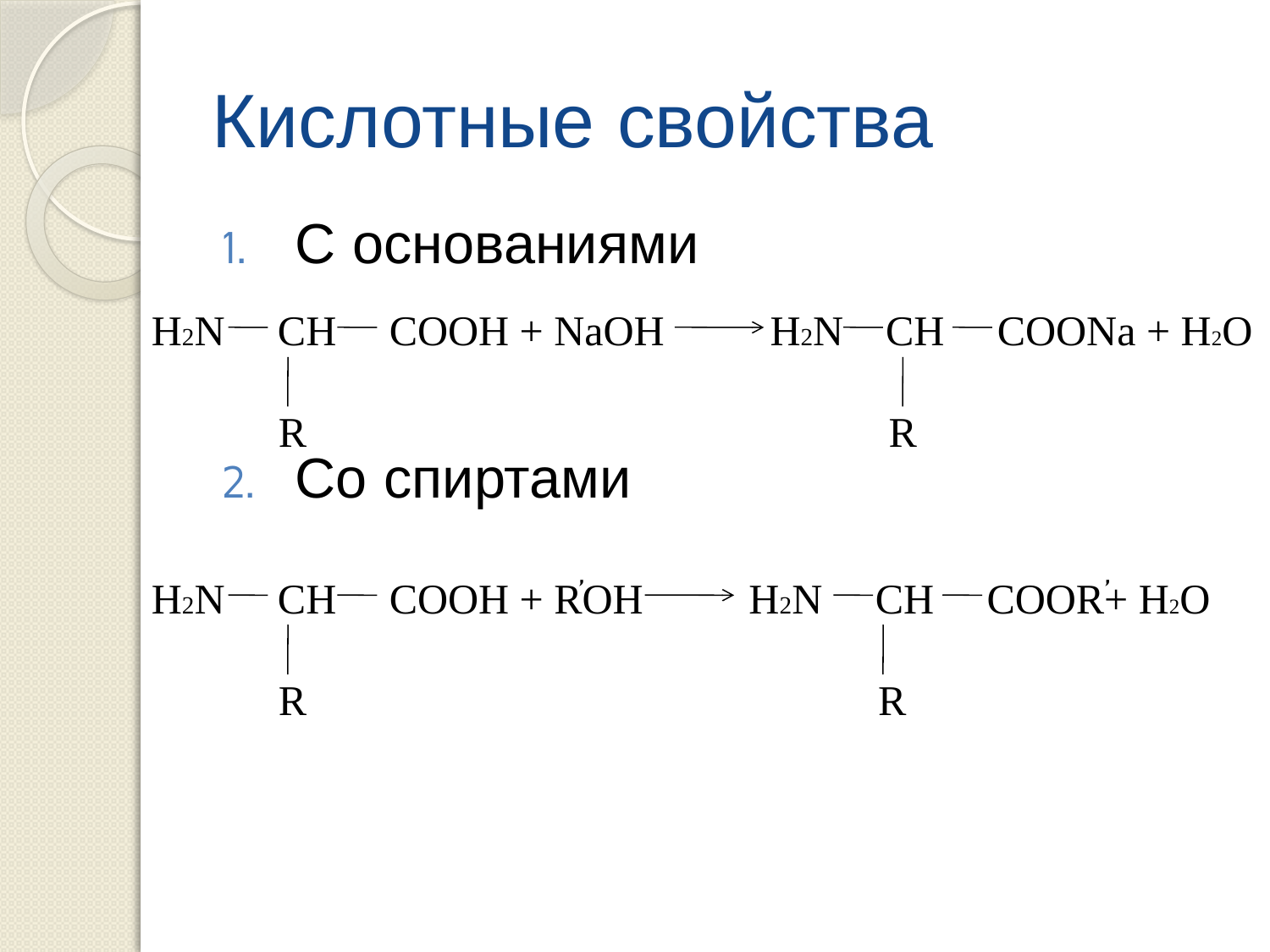

# Кислотные свойства
С основаниями

Со спиртами

H2N     CH     COOH + NaOH          H2N    CH     COONa + H2O

            R                                                       R
,
,
H2N     CH     COOH + ROH          H2N     CH     COOR+ H2O

            R                                                      R